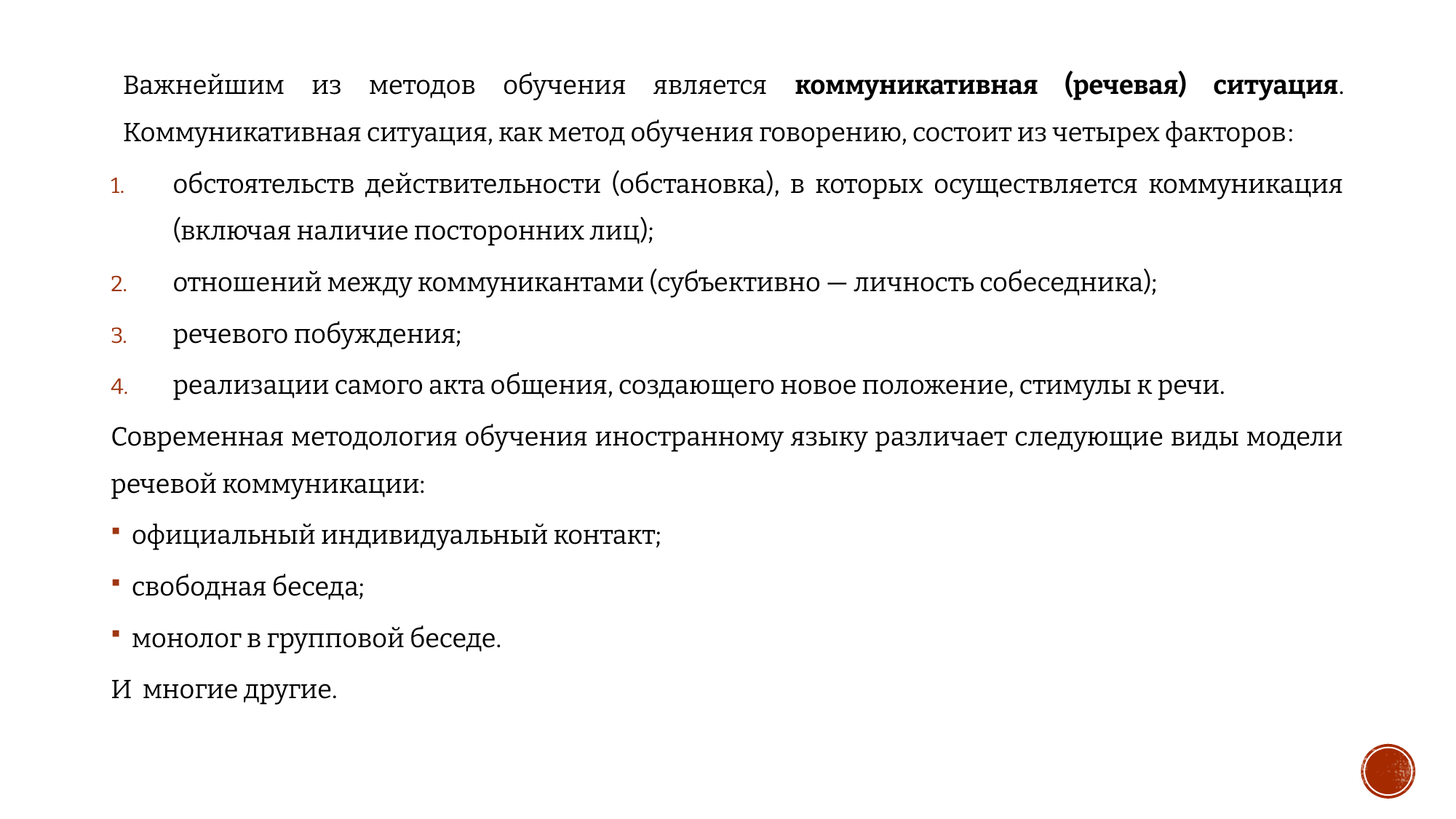

Важнейшим из методов обучения является коммуникативная (речевая) ситуация. Коммуникативная ситуация, как метод обучения говорению, состоит из четырех факторов:
обстоятельств действительности (обстановка), в которых осуществляется коммуникация (включая наличие посторонних лиц);
отношений между коммуникантами (субъективно — личность собеседника);
речевого побуждения;
реализации самого акта общения, создающего новое положение, стимулы к речи.
Современная методология обучения иностранному языку различает следующие виды модели речевой коммуникации:
официальный индивидуальный контакт;
свободная беседа;
монолог в групповой беседе.
И  многие другие.